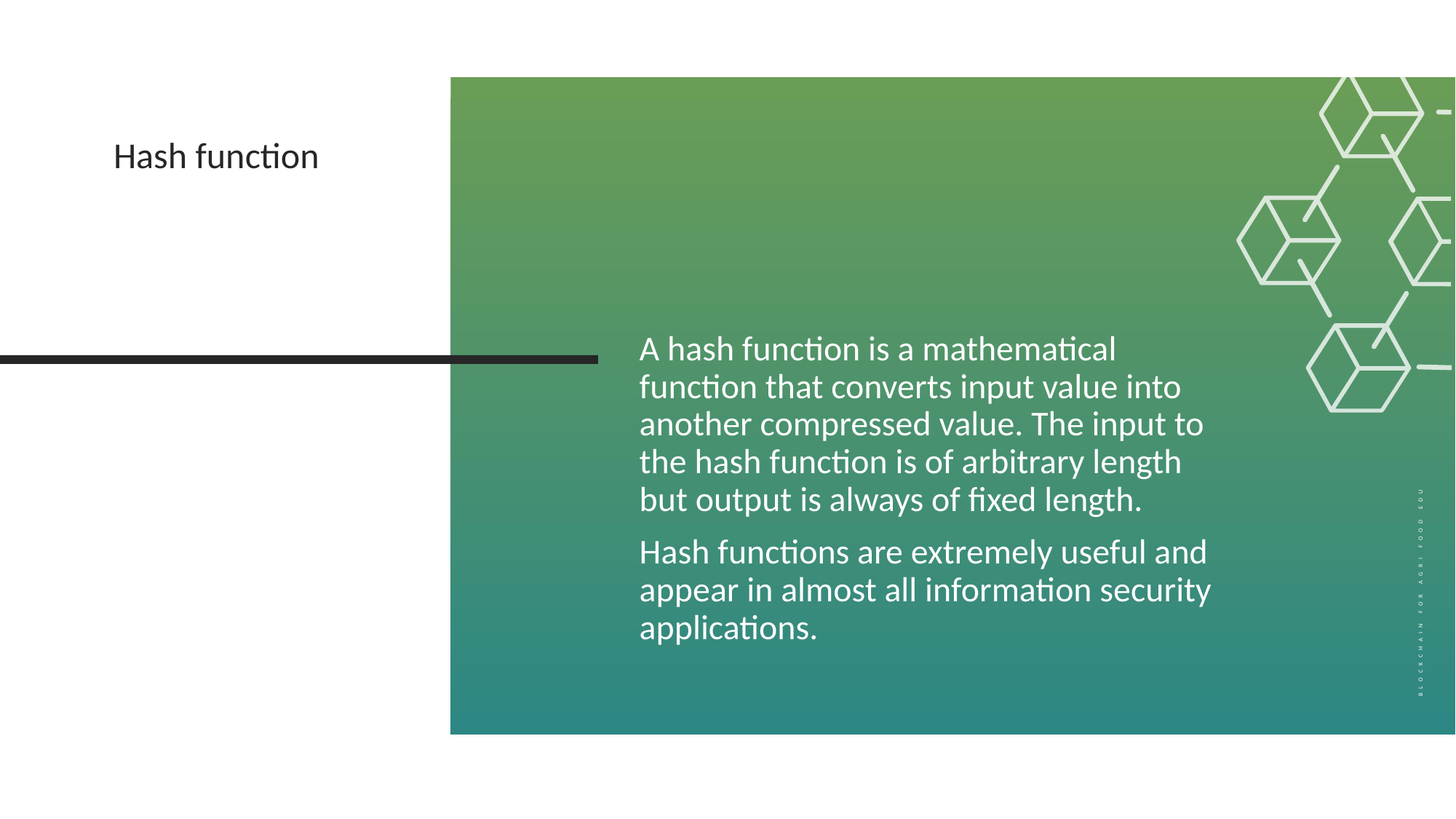

Hash function
A hash function is a mathematical function that converts input value into another compressed value. The input to the hash function is of arbitrary length but output is always of fixed length.
Hash functions are extremely useful and appear in almost all information security applications.